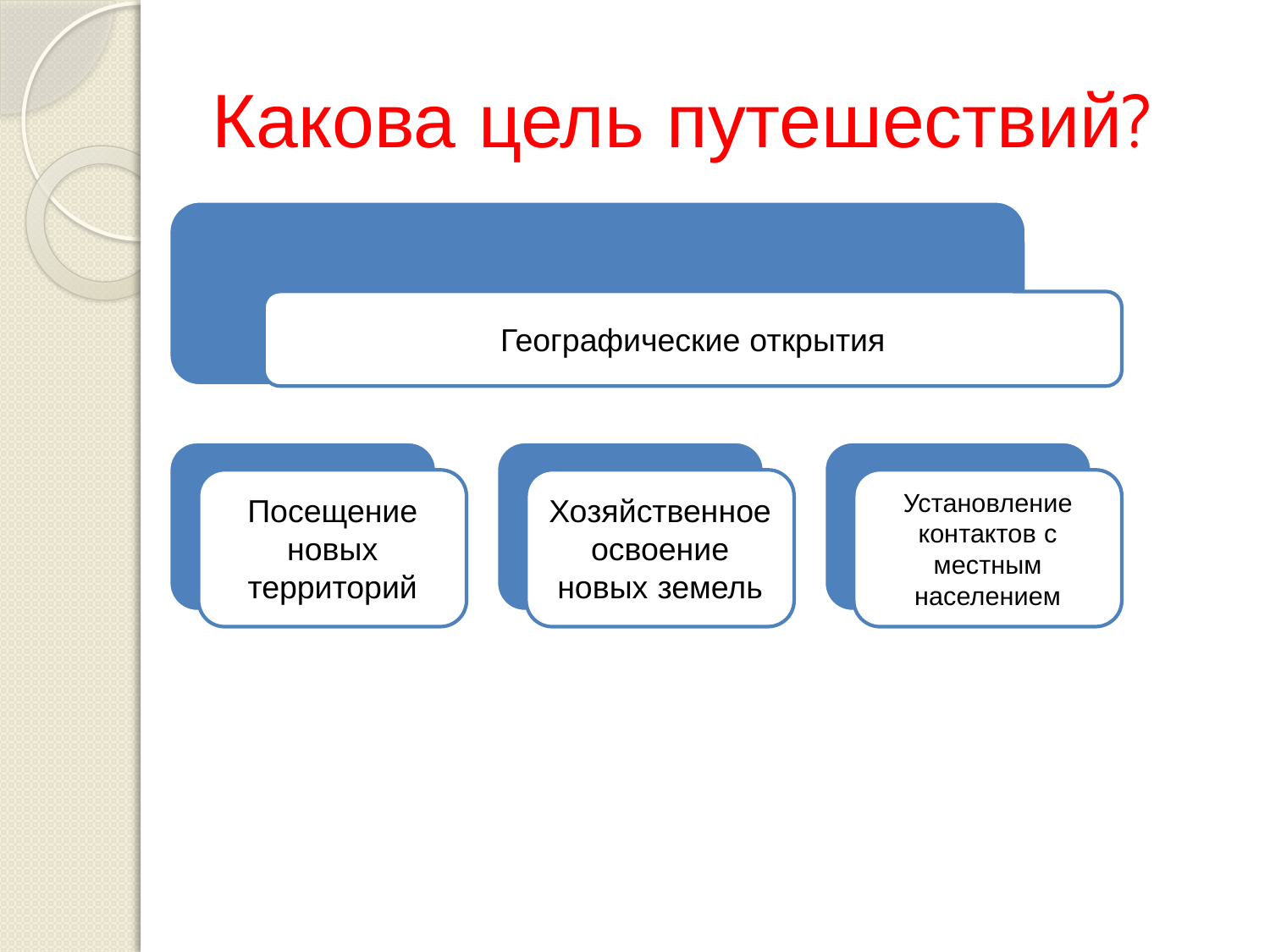

# Какова цель путешествий?
Географические открытия
Хозяйственное освоение новых земель
Установление контактов с местным населением
Посещение новых территорий